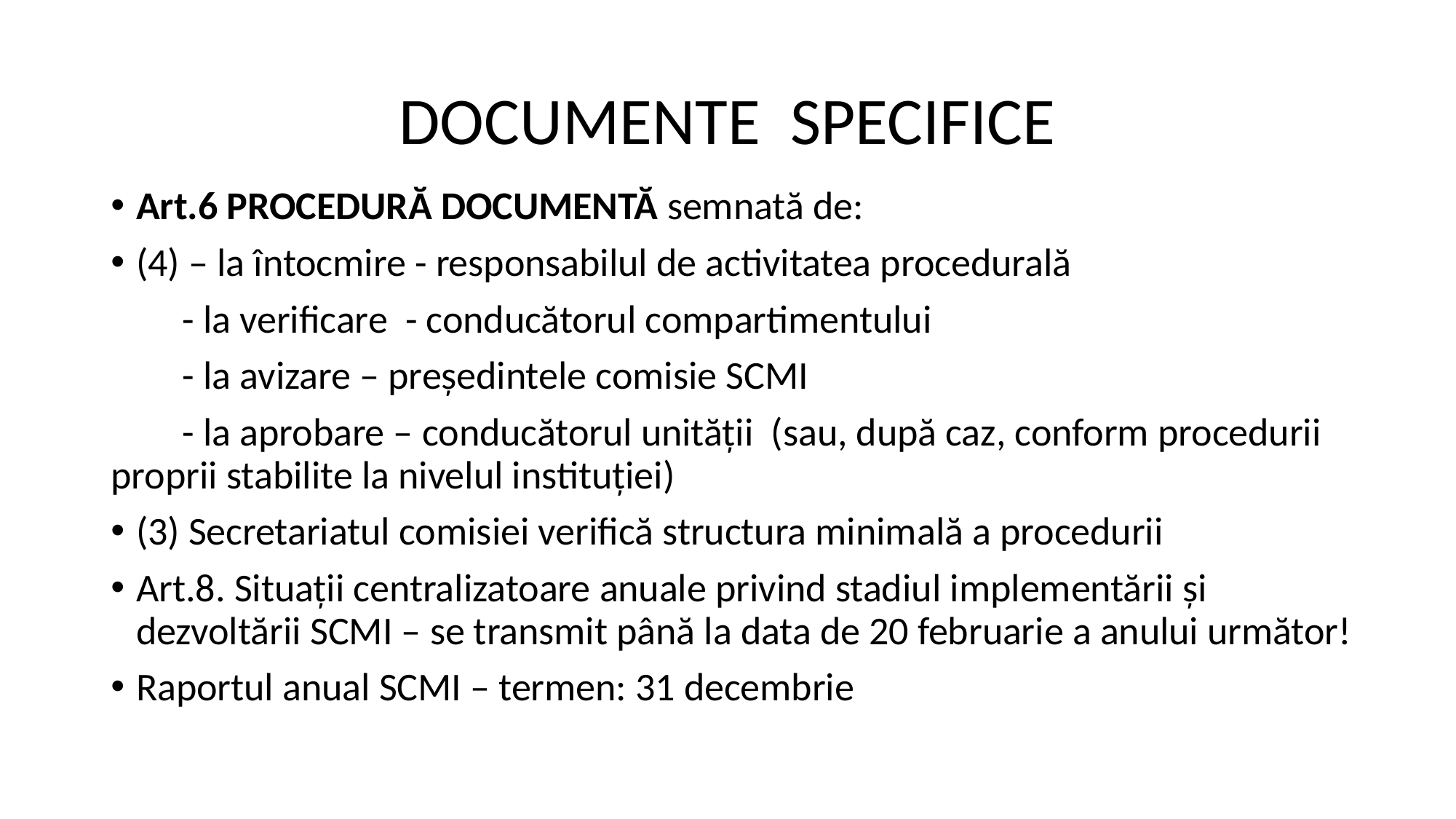

# DOCUMENTE  SPECIFICE
Art.6 PROCEDURĂ DOCUMENTĂ semnată de:
(4) – la întocmire - responsabilul de activitatea procedurală
        - la verificare  - conducătorul compartimentului
        - la avizare – președintele comisie SCMI
        - la aprobare – conducătorul unității  (sau, după caz, conform procedurii proprii stabilite la nivelul instituției)
(3) Secretariatul comisiei verifică structura minimală a procedurii
Art.8. Situații centralizatoare anuale privind stadiul implementării și dezvoltării SCMI – se transmit până la data de 20 februarie a anului următor!
Raportul anual SCMI – termen: 31 decembrie